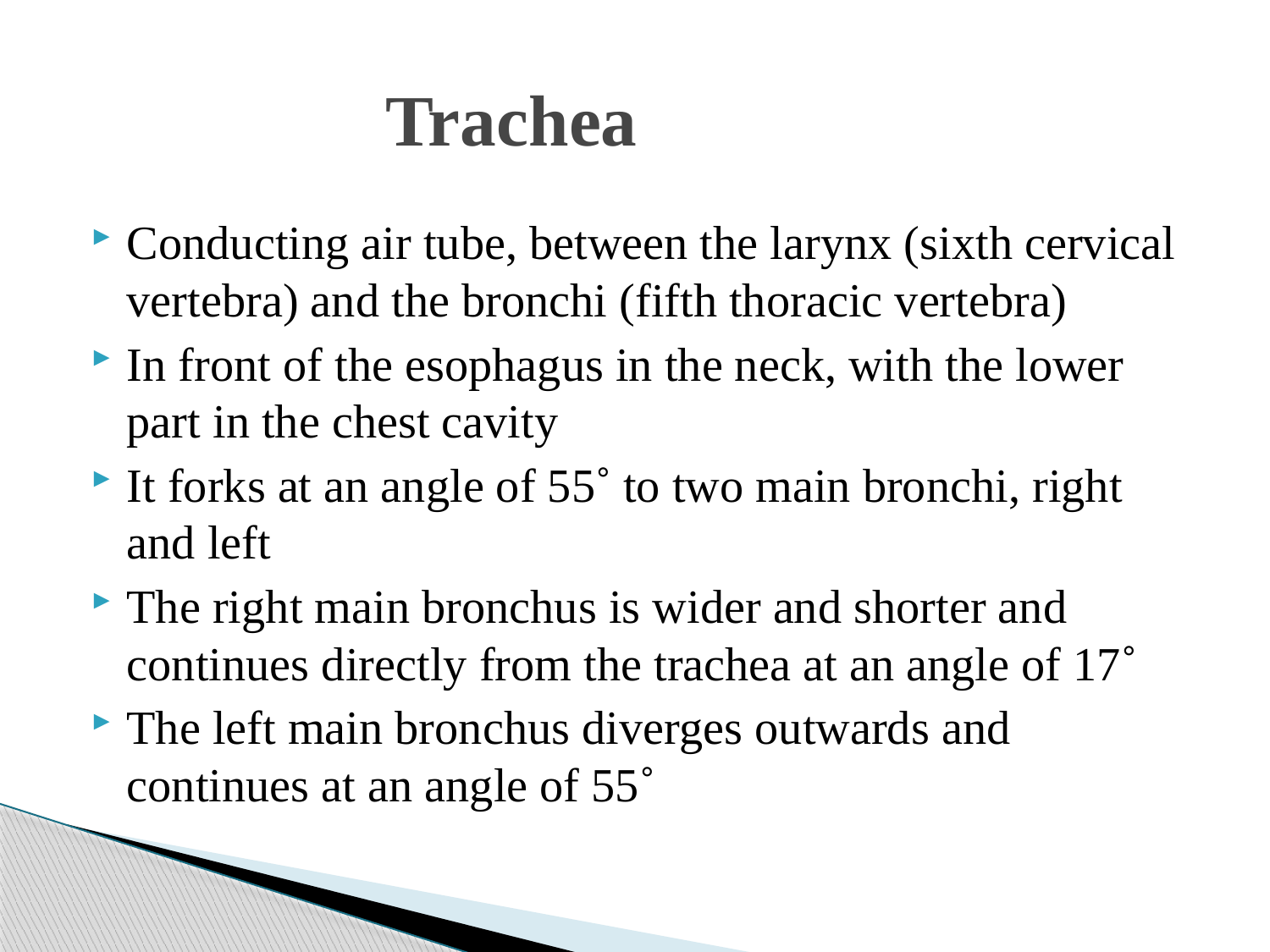

# Trachea
Conducting air tube, between the larynx (sixth cervical vertebra) and the bronchi (fifth thoracic vertebra)
In front of the esophagus in the neck, with the lower part in the chest cavity
It forks at an angle of 55˚ to two main bronchi, right and left
The right main bronchus is wider and shorter and continues directly from the trachea at an angle of 17˚
The left main bronchus diverges outwards and continues at an angle of 55˚